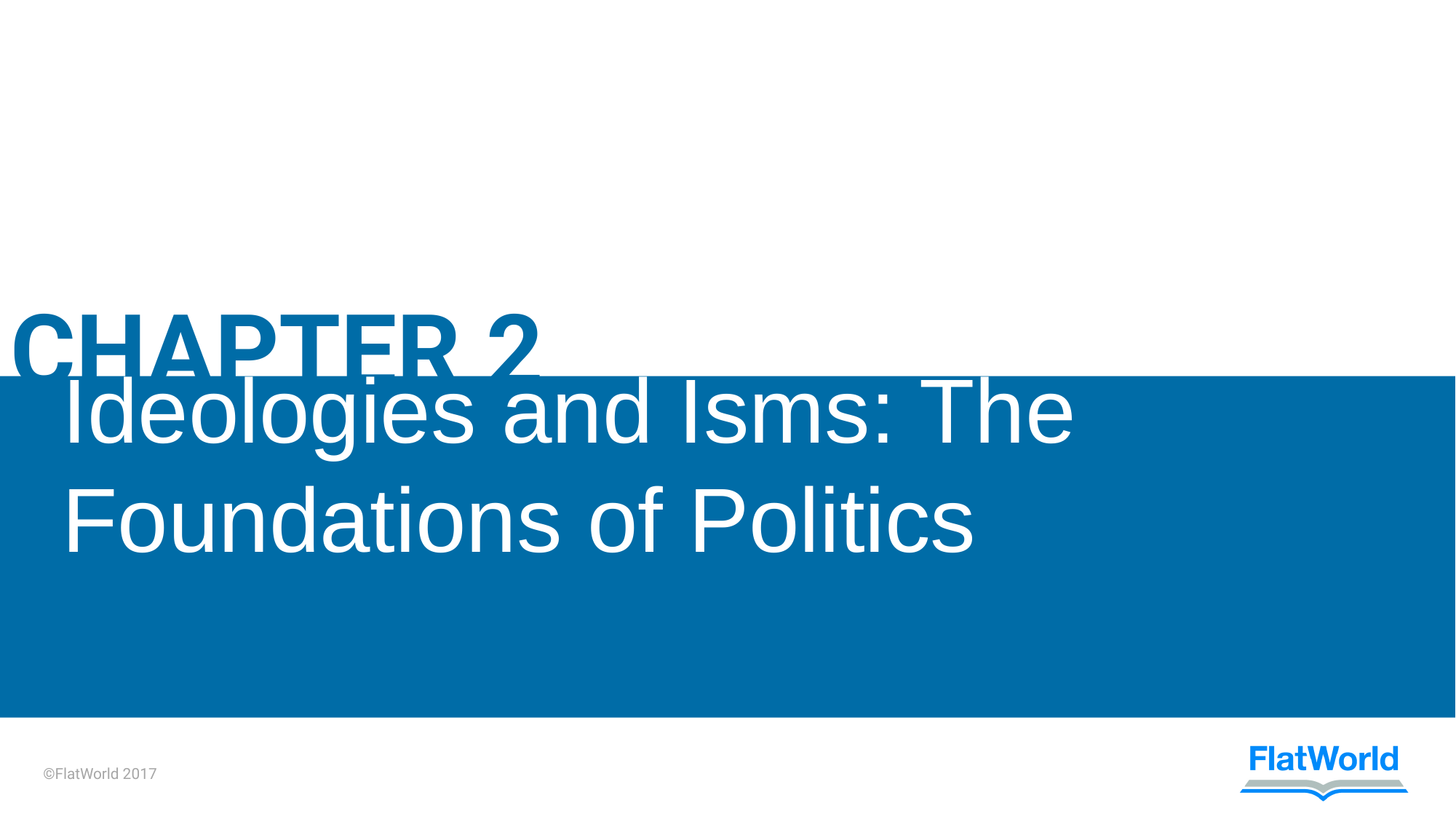

CHAPTER 2
Ideologies and Isms: The Foundations of Politics